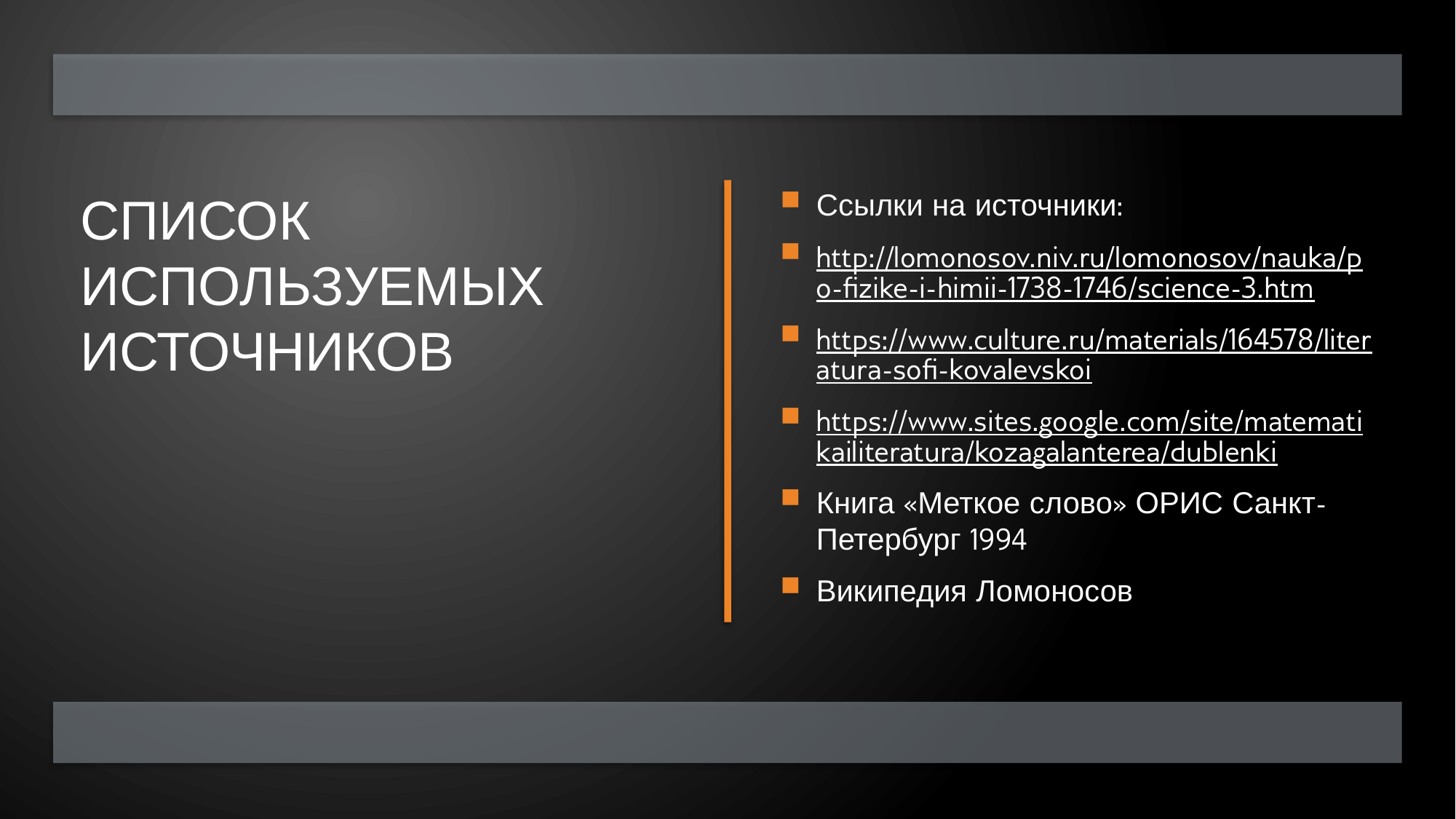

# Список используемых источников
Ссылки на источники:
http://lomonosov.niv.ru/lomonosov/nauka/po-fizike-i-himii-1738-1746/science-3.htm
https://www.culture.ru/materials/164578/literatura-sofi-kovalevskoi
https://www.sites.google.com/site/matematikailiteratura/kozagalanterea/dublenki
Книга «Меткое слово» ОРИС Санкт-Петербург 1994
Википедия Ломоносов